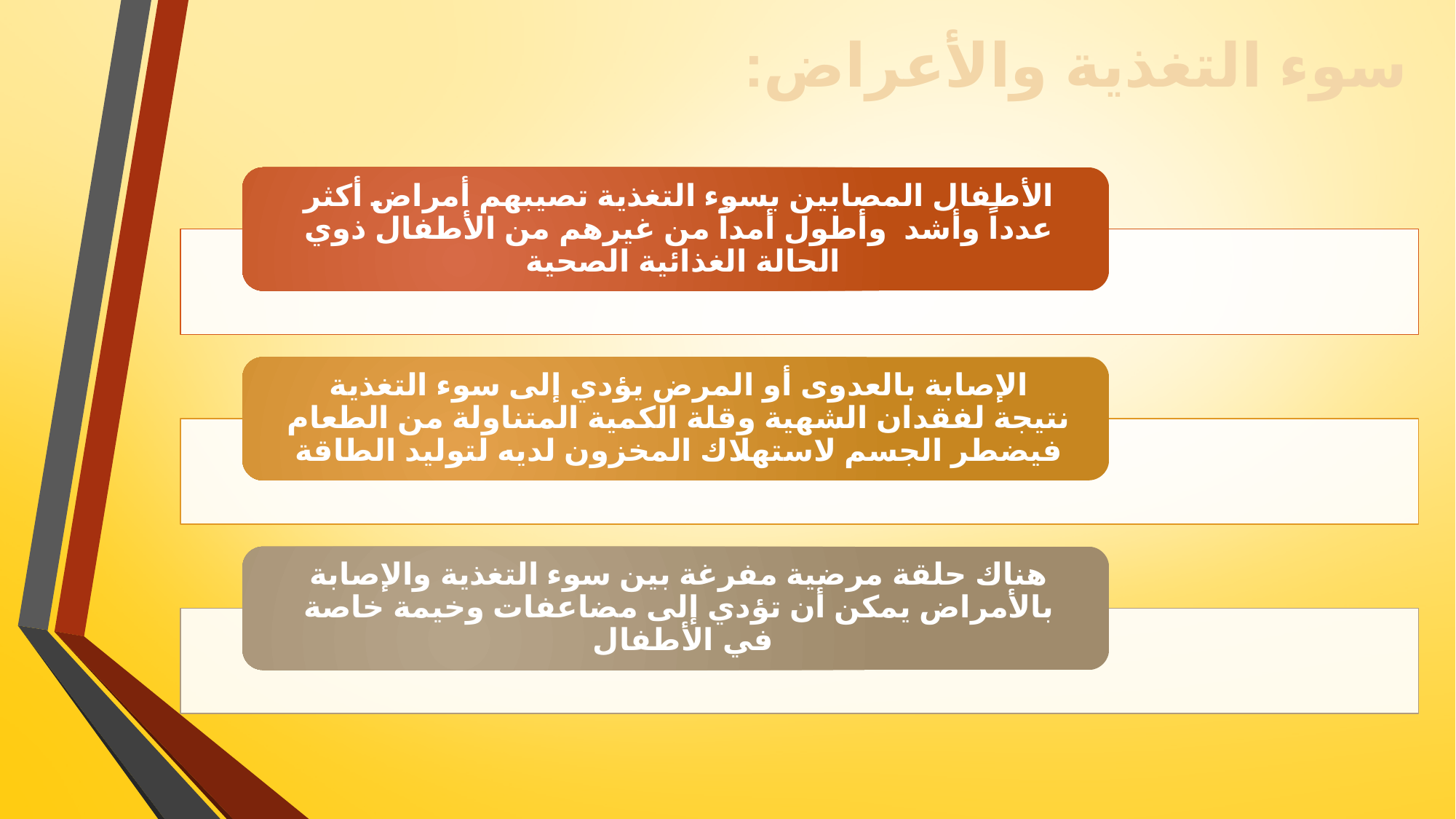

# سوء التغذية والأعراض:
الأطفال المصابين بسوء التغذية تصيبهم أمراض أكثر عدداً وأشد  وأطول أمداً من غيرهم من الأطفال ذوي الحالة الغذائية الصحية
الإصابة بالعدوى أو المرض يؤدي إلى سوء التغذية نتيجة لفقدان الشهية وقلة الكمية المتناولة من الطعام فيضطر الجسم لاستهلاك المخزون لديه لتوليد الطاقة
هناك حلقة مرضية مفرغة بين سوء التغذية والإصابة بالأمراض يمكن أن تؤدي إلى مضاعفات وخيمة خاصة في الأطفال